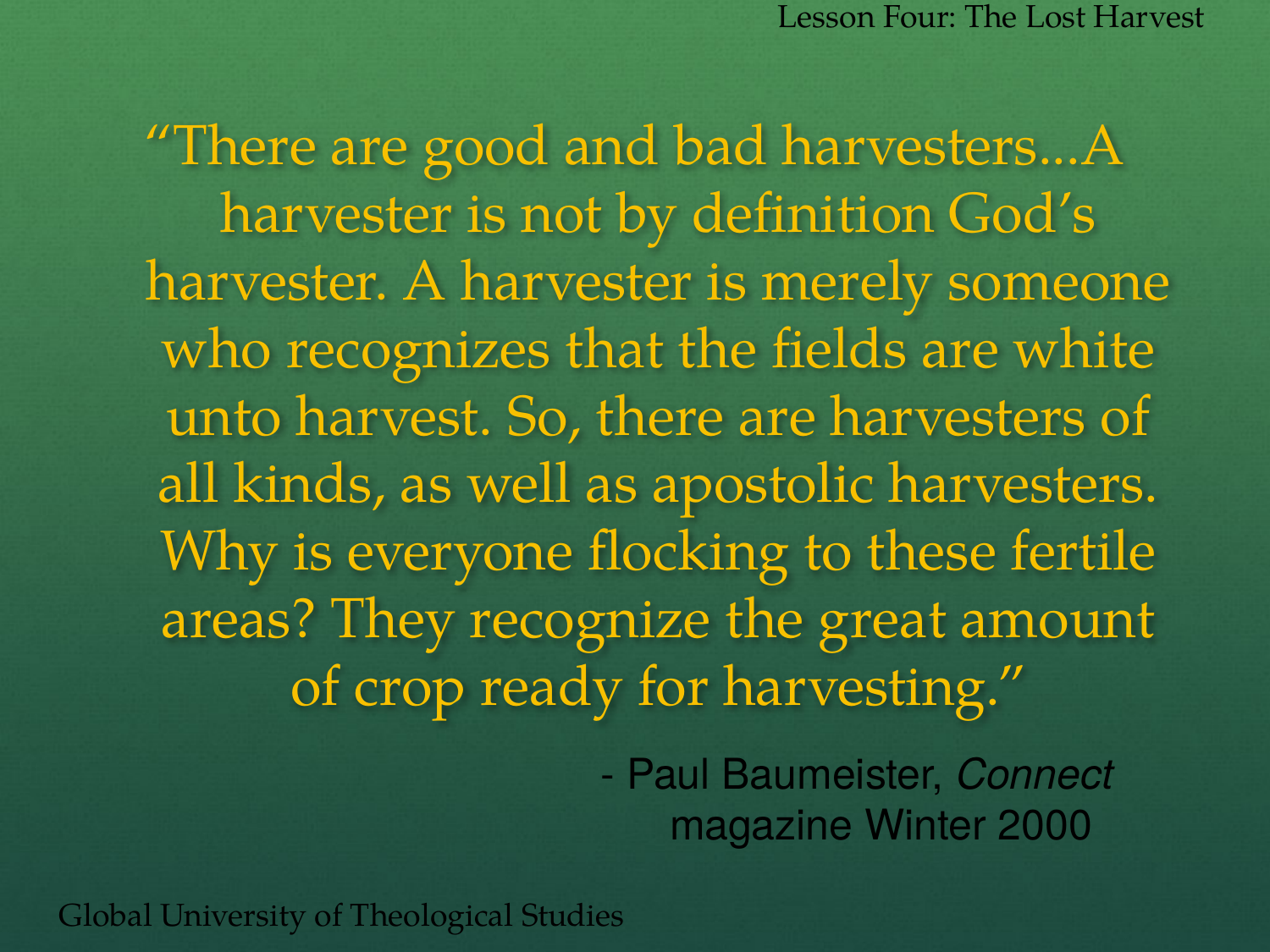

“There are good and bad harvesters...A harvester is not by definition God’s harvester. A harvester is merely someone who recognizes that the fields are white unto harvest. So, there are harvesters of all kinds, as well as apostolic harvesters. Why is everyone flocking to these fertile areas? They recognize the great amount of crop ready for harvesting.”
Lesson Four: The Lost Harvest

- Paul Baumeister, Connect magazine Winter 2000
Global University of Theological Studies